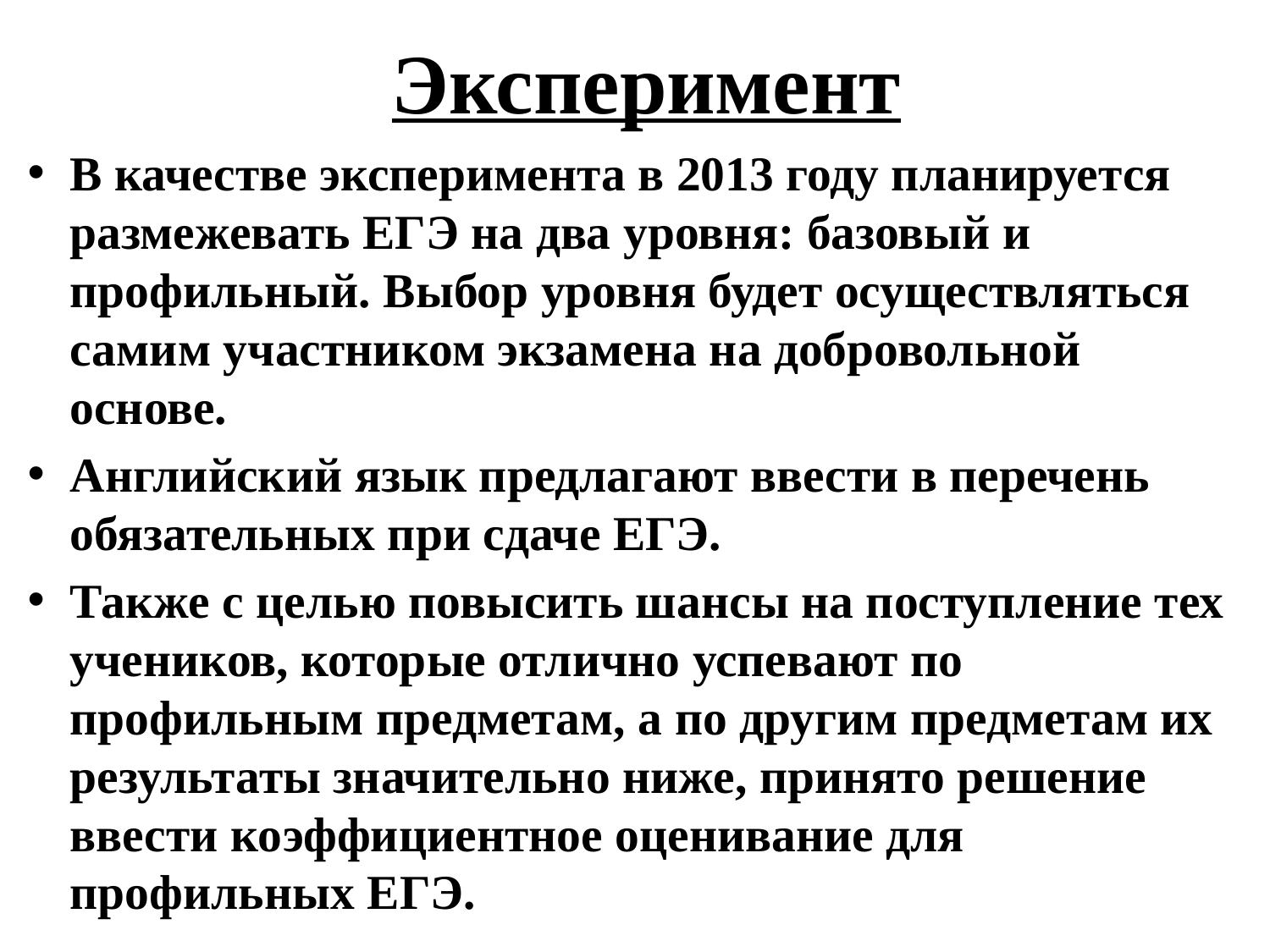

# Эксперимент
В качестве эксперимента в 2013 году планируется размежевать ЕГЭ на два уровня: базовый и профильный. Выбор уровня будет осуществляться самим участником экзамена на добровольной основе.
Английский язык предлагают ввести в перечень обязательных при сдаче ЕГЭ.
Также с целью повысить шансы на поступление тех учеников, которые отлично успевают по профильным предметам, а по другим предметам их результаты значительно ниже, принято решение ввести коэффициентное оценивание для профильных ЕГЭ.